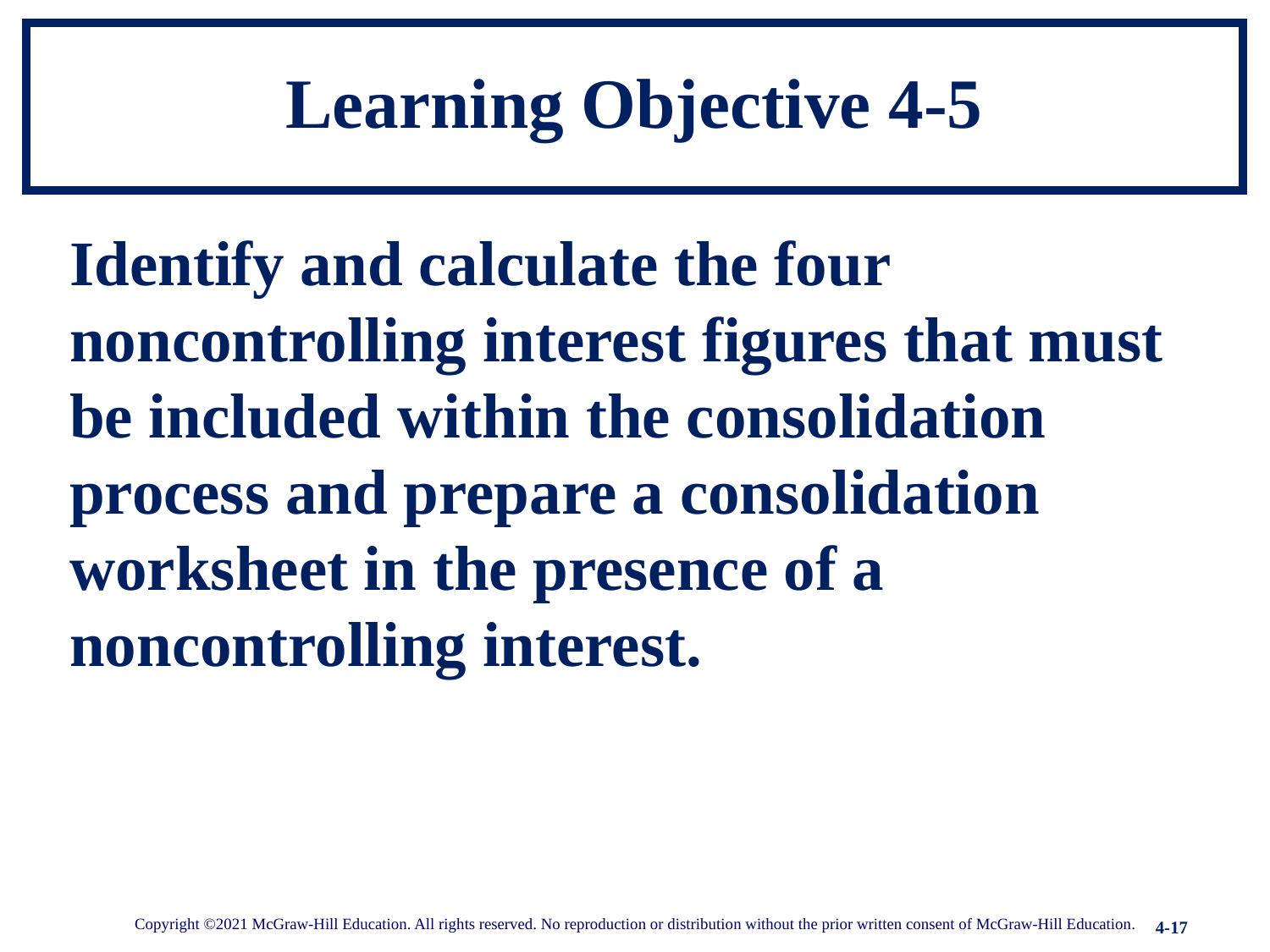

# Learning Objective 4-5
Identify and calculate the four noncontrolling interest figures that must be included within the consolidation process and prepare a consolidation worksheet in the presence of a noncontrolling interest.
Copyright ©2021 McGraw-Hill Education. All rights reserved. No reproduction or distribution without the prior written consent of McGraw-Hill Education.
4-17